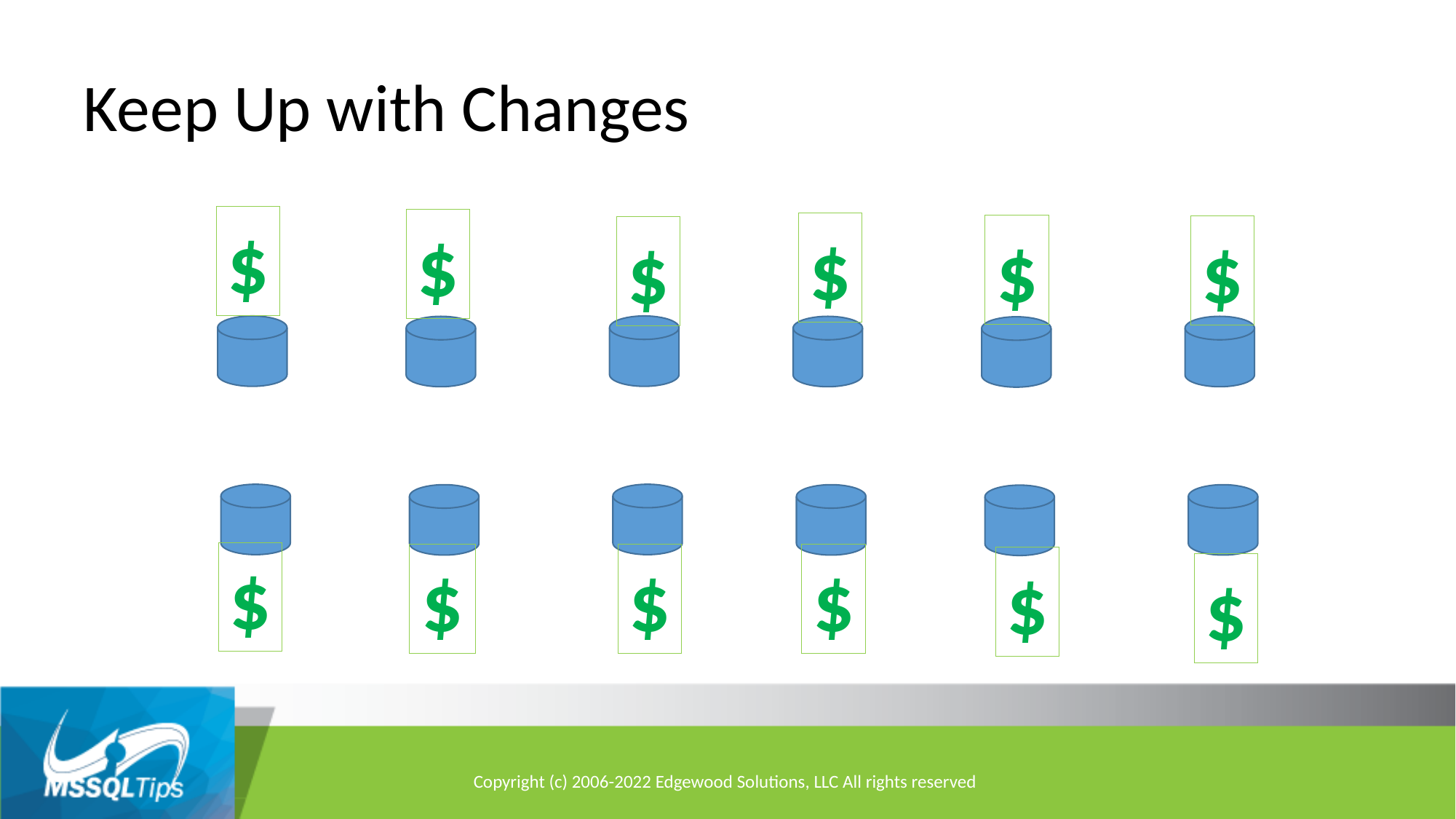

# Keep Up with Changes
$
$
$
$
$
$

$
$
$
$
$
$